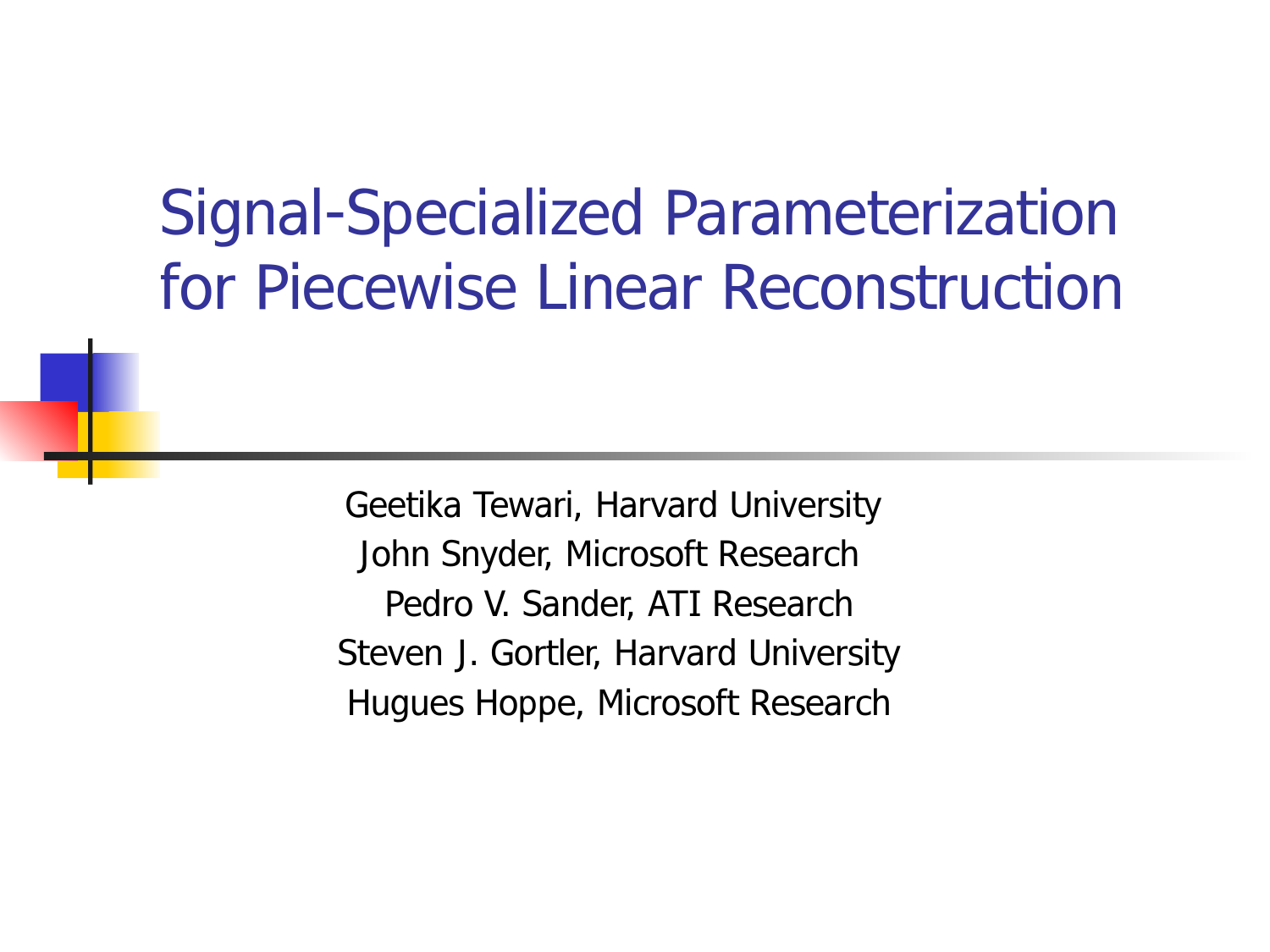

# Signal-Specialized Parameterization for Piecewise Linear Reconstruction
Geetika Tewari, Harvard University
John Snyder, Microsoft Research
 Pedro V. Sander, ATI Research
 Steven J. Gortler, Harvard University
 Hugues Hoppe, Microsoft Research